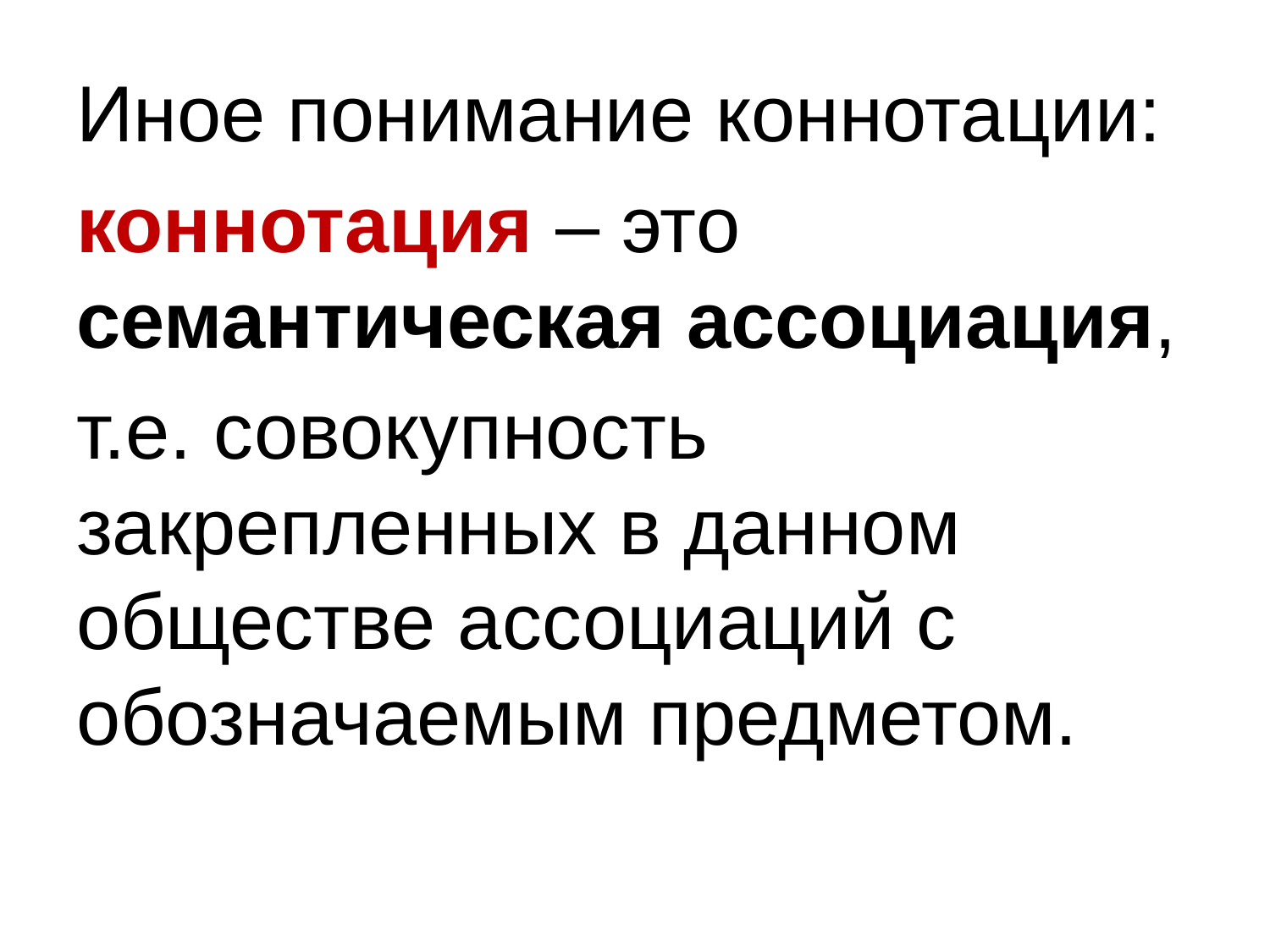

Иное понимание коннотации:
коннотация – это семантическая ассоциация,
т.е. совокупность закрепленных в данном обществе ассоциаций с обозначаемым предметом.